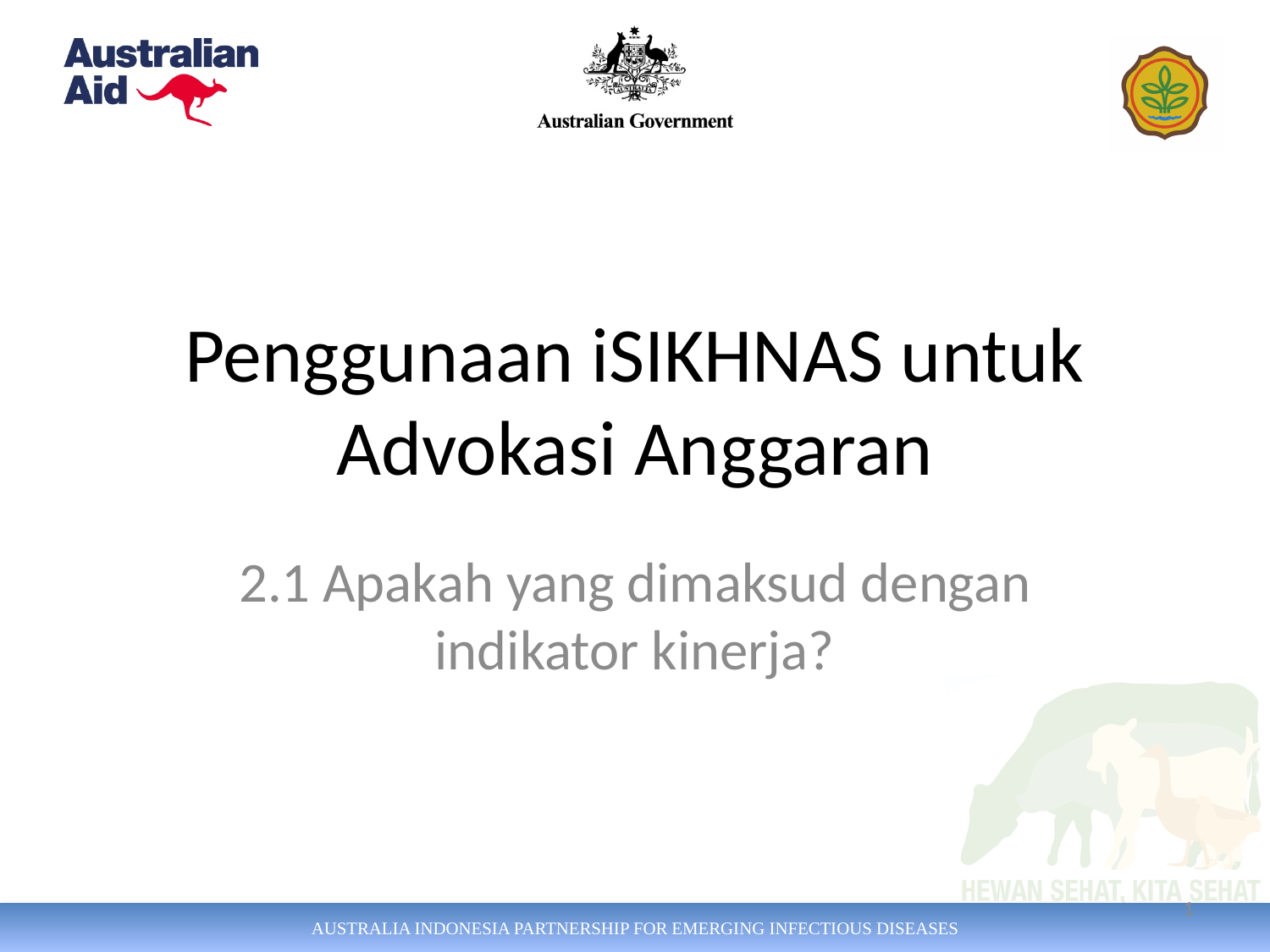

# Penggunaan iSIKHNAS untuk Advokasi Anggaran
2.1 Apakah yang dimaksud dengan indikator kinerja?
1